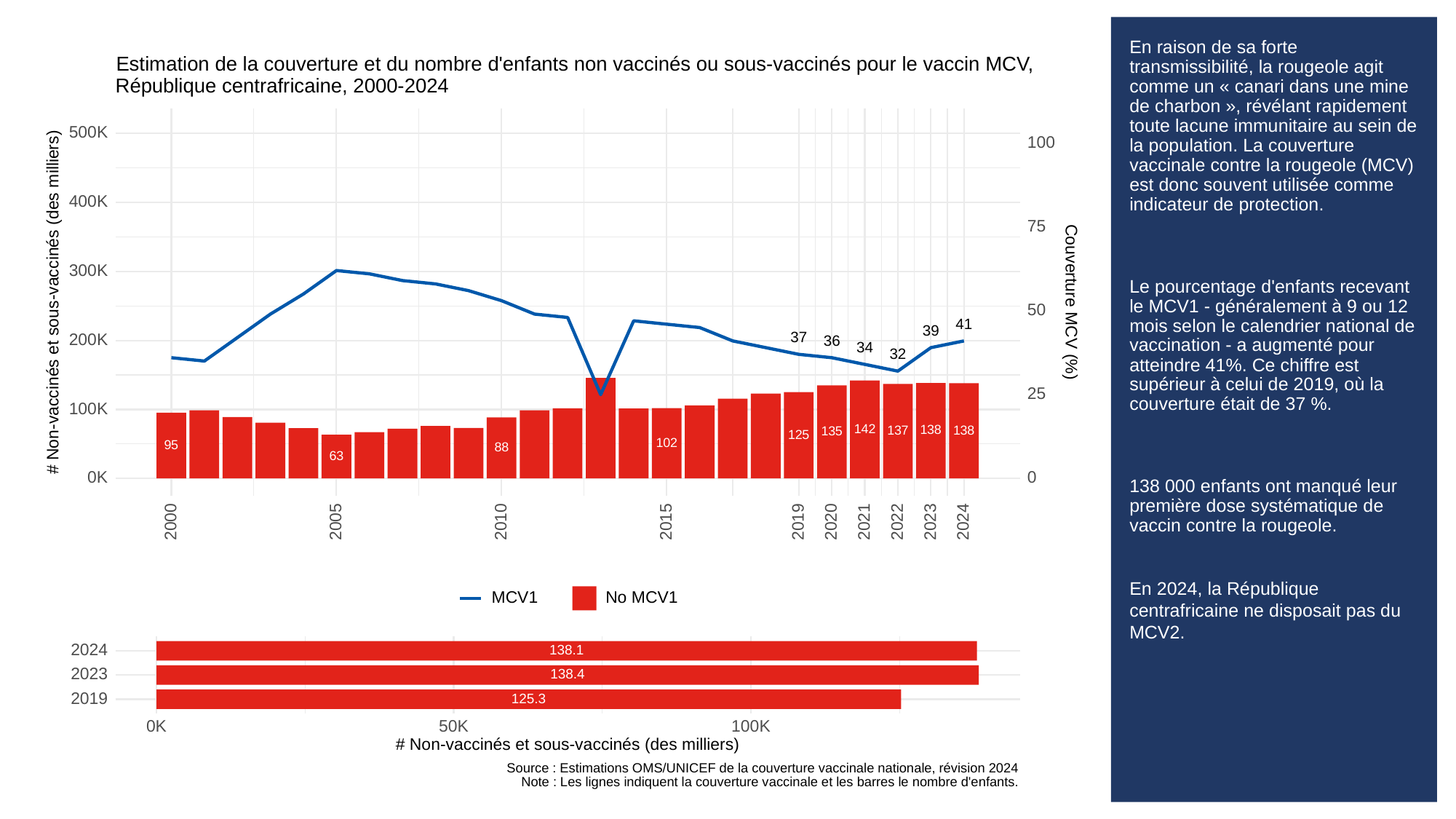

# En raison de sa forte transmissibilité, la rougeole agit comme un « canari dans une mine de charbon », révélant rapidement toute lacune immunitaire au sein de la population. La couverture vaccinale contre la rougeole (MCV) est donc souvent utilisée comme indicateur de protection.

Le pourcentage d'enfants recevant le MCV1 - généralement à 9 ou 12 mois selon le calendrier national de vaccination - a augmenté pour atteindre 41%. Ce chiffre est supérieur à celui de 2019, où la couverture était de 37 %.

138 000 enfants ont manqué leur première dose systématique de vaccin contre la rougeole.

En 2024, la République centrafricaine ne disposait pas du MCV2.

Estimation de la couverture et du nombre d'enfants non vaccinés ou sous-vaccinés pour le vaccin MCV,
République centrafricaine, 2000-2024

500K

100

400K

75

300K

# Non-vaccinés et sous-vaccinés (des milliers)
Couverture MCV (%)
50

41
39
37
200K
36

34
32

25

100K

142
138
138

137
135

125

102
95
88

63
0K
0

2023
2000
2005
2010
2015
2019
2020
2021
2022
2024

MCV1
No MCV1

2024
138.1

2023
138.4

2019
125.3

0K
50K
100K
# Non-vaccinés et sous-vaccinés (des milliers)
Source : Estimations OMS/UNICEF de la couverture vaccinale nationale, révision 2024
Note : Les lignes indiquent la couverture vaccinale et les barres le nombre d'enfants.